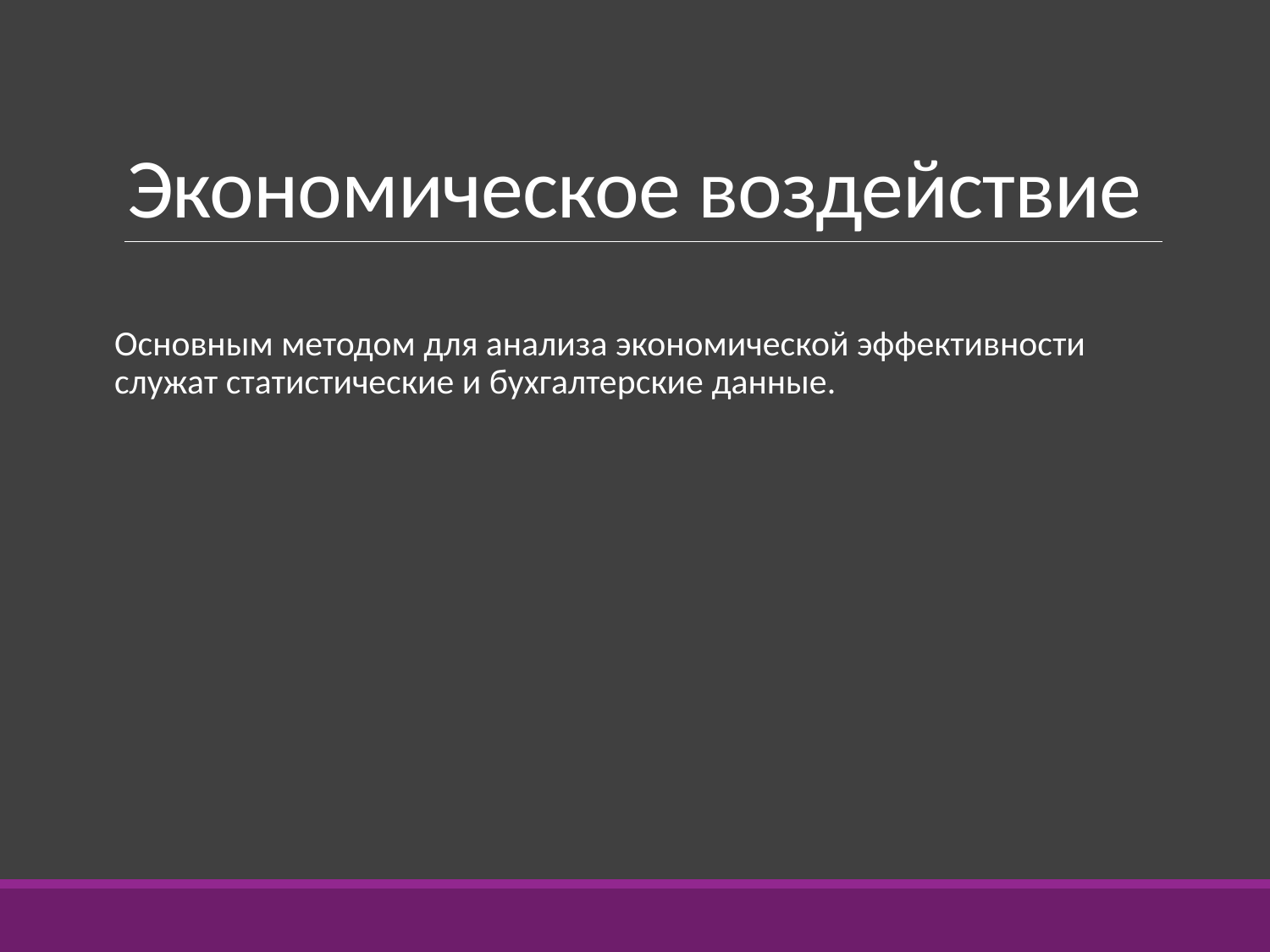

# Экономическое воздействие

Основным методом для анализа экономической эффективности служат статистические и бухгалтерские данные.